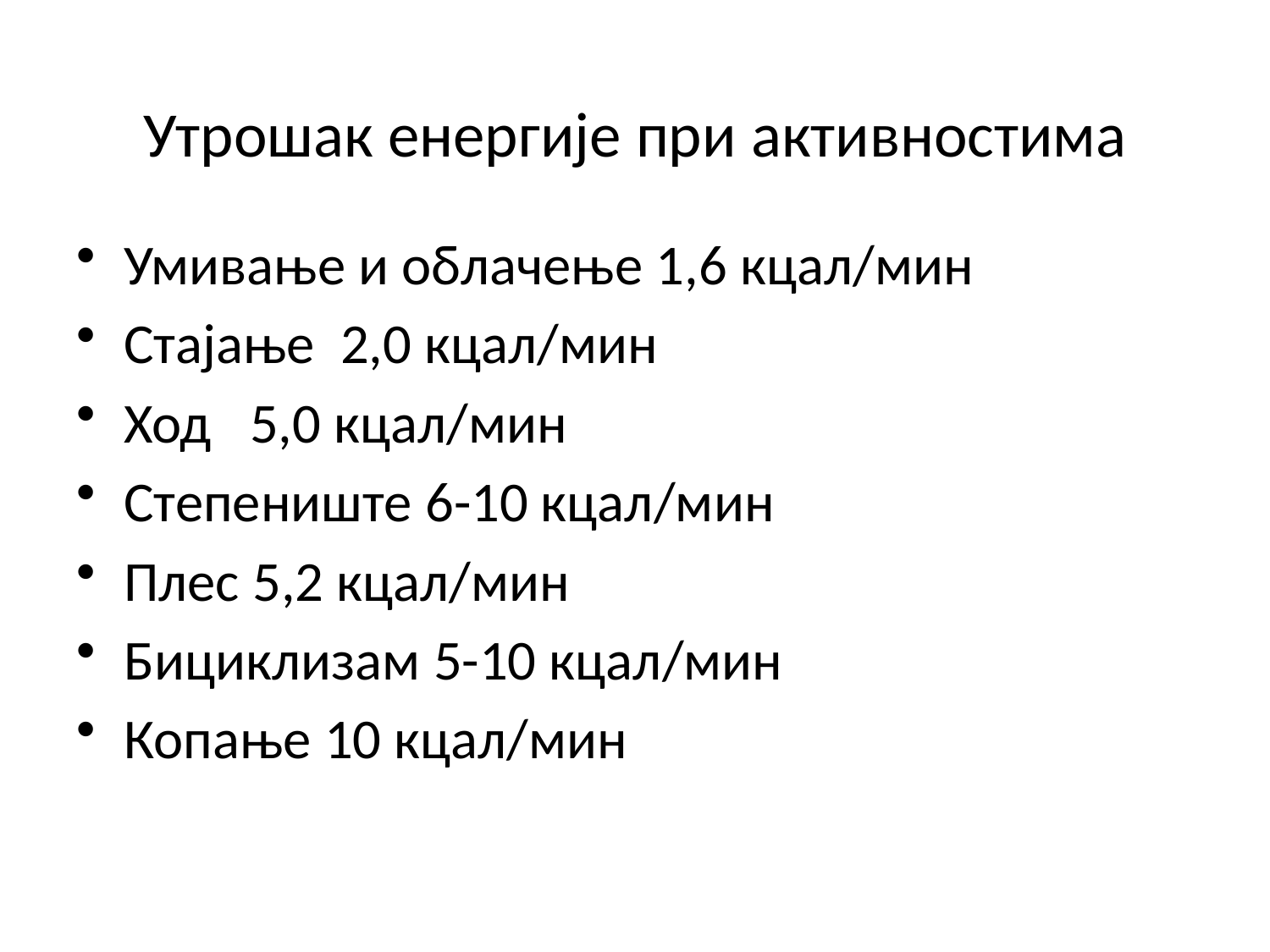

# Утрошак енергије при активностима
Умивање и облачење 1,6 кцал/мин
Стајање  2,0 кцал/мин
Ход   5,0 кцал/мин
Степениште 6-10 кцал/мин
Плес 5,2 кцал/мин
Бициклизам 5-10 кцал/мин
Копање 10 кцал/мин